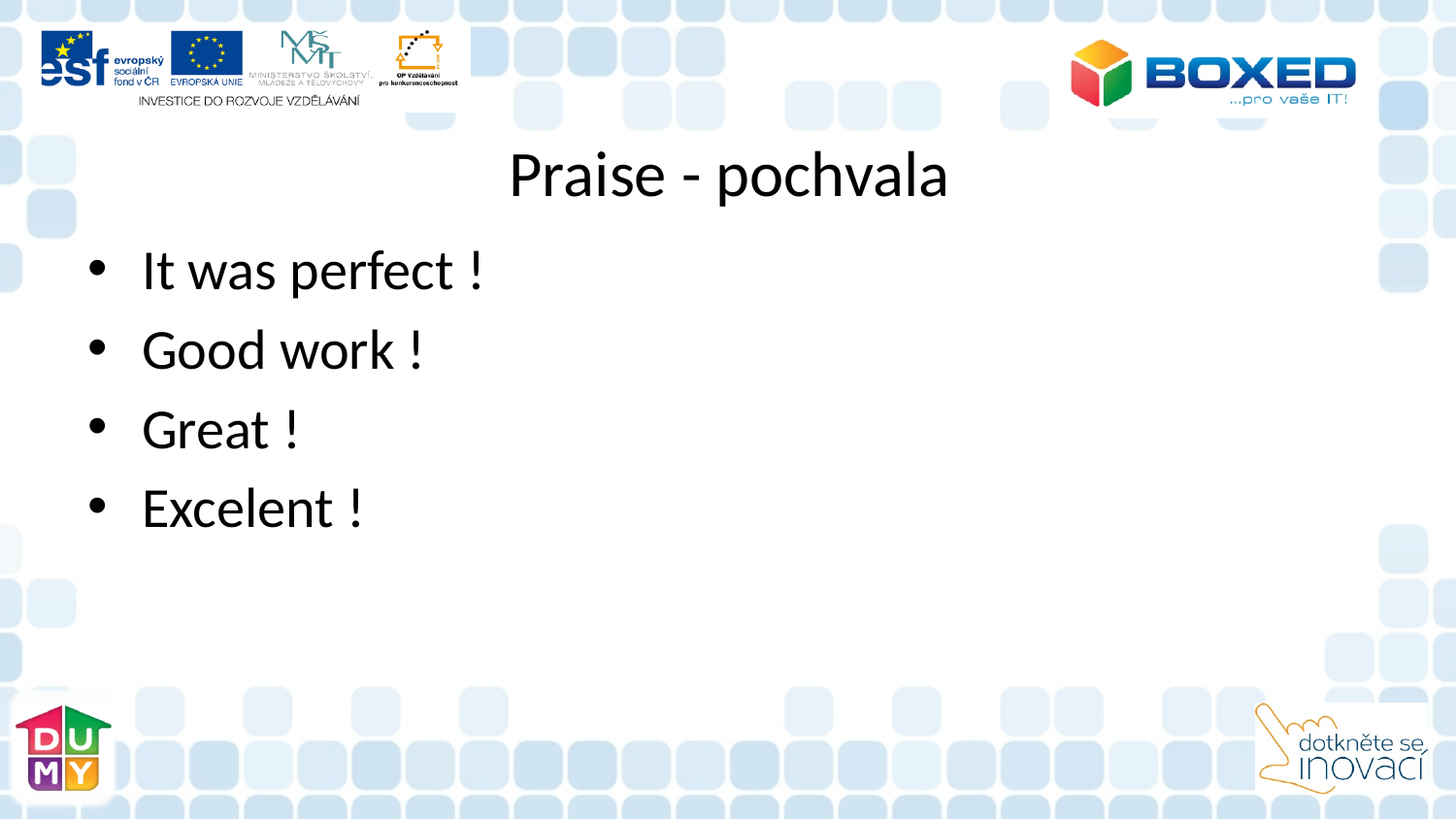

# Praise - pochvala
It was perfect !
Good work !
Great !
Excelent !